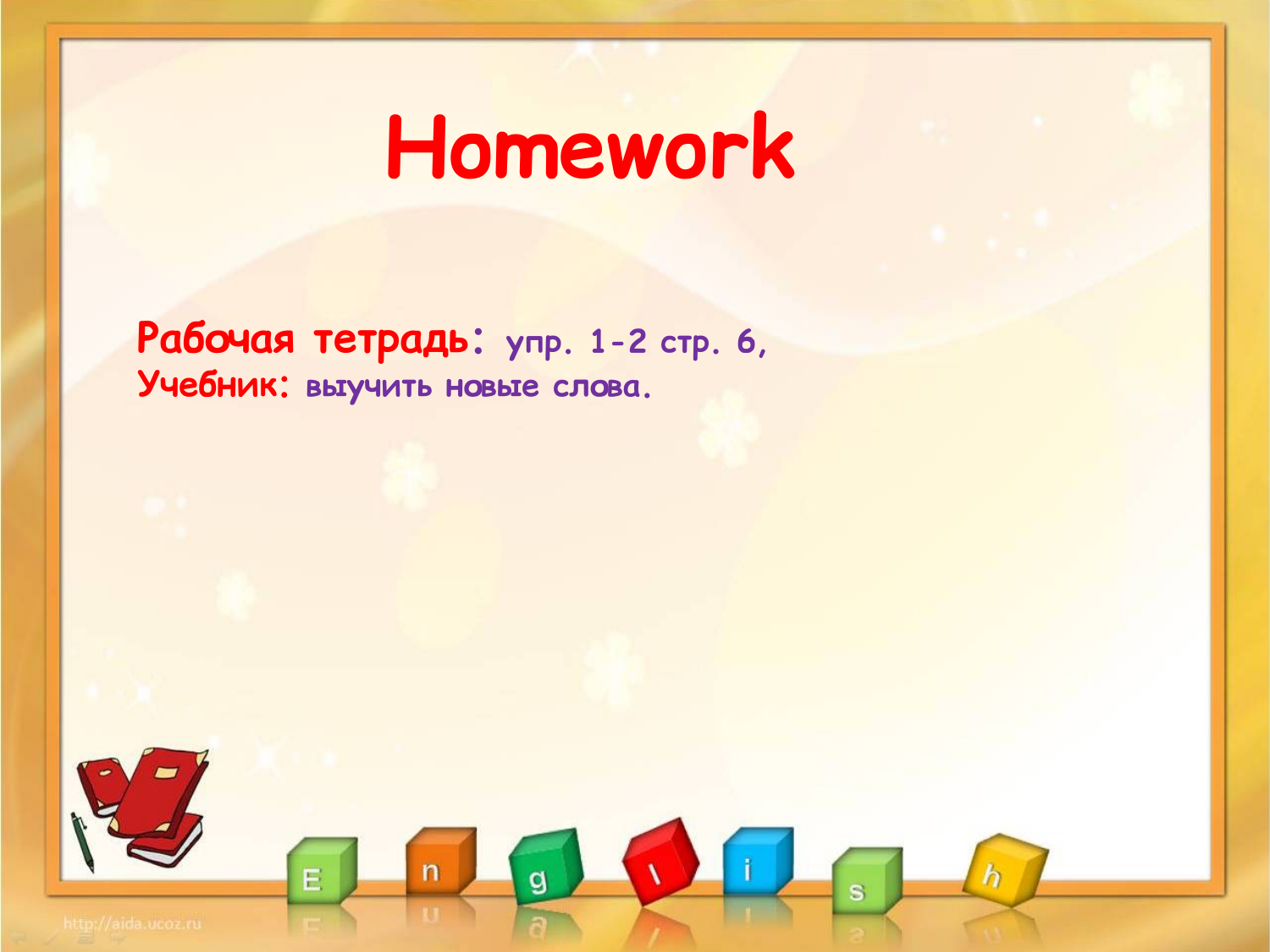

Homework

Рабочая тетрадь: упр. 1-2 стр. 6,
Учебник: выучить новые слова.